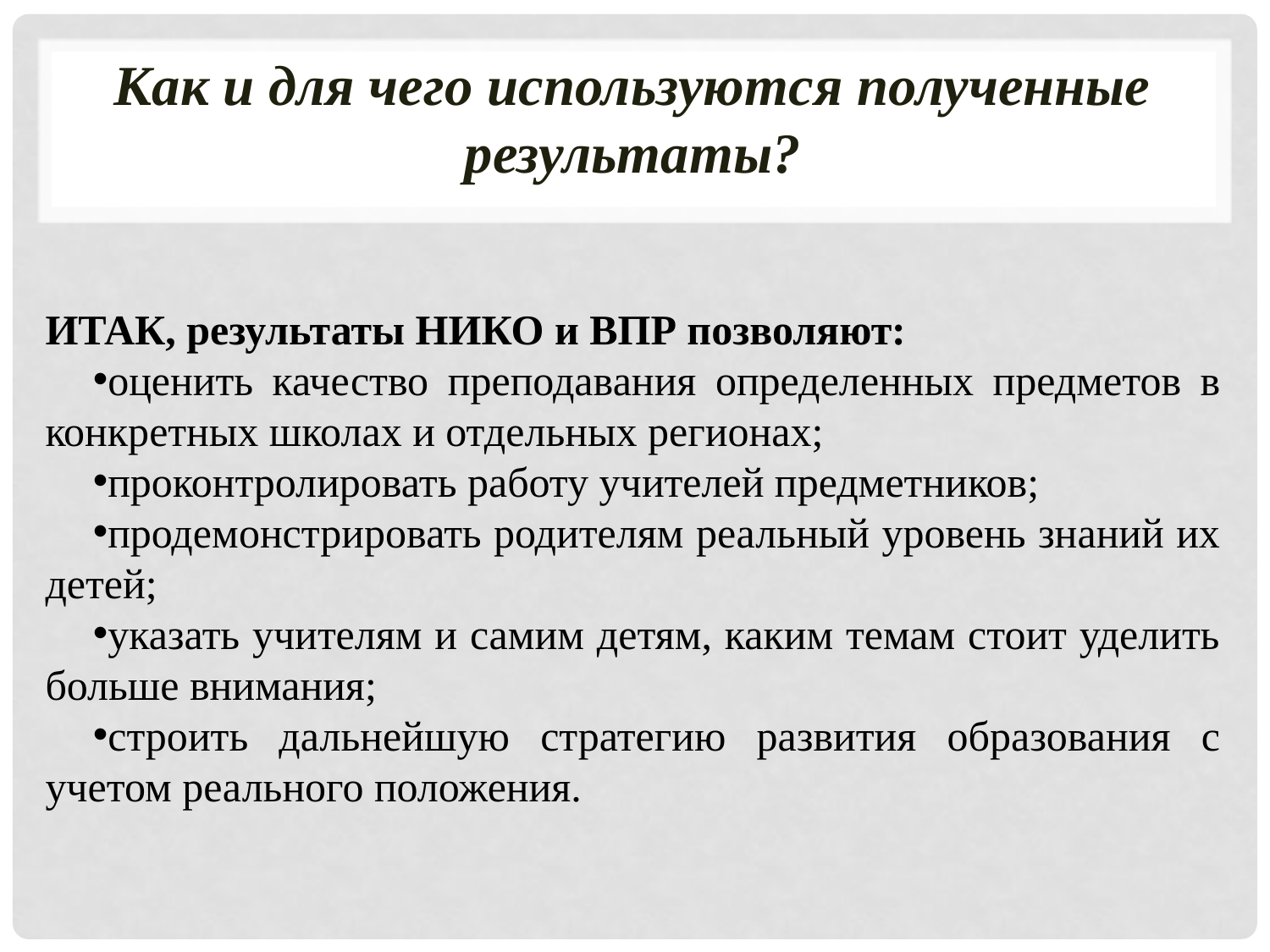

# Как и для чего используются полученные результаты?
ИТАК, результаты НИКО и ВПР позволяют:
оценить качество преподавания определенных предметов в конкретных школах и отдельных регионах;
проконтролировать работу учителей предметников;
продемонстрировать родителям реальный уровень знаний их детей;
указать учителям и самим детям, каким темам стоит уделить больше внимания;
строить дальнейшую стратегию развития образования с учетом реального положения.